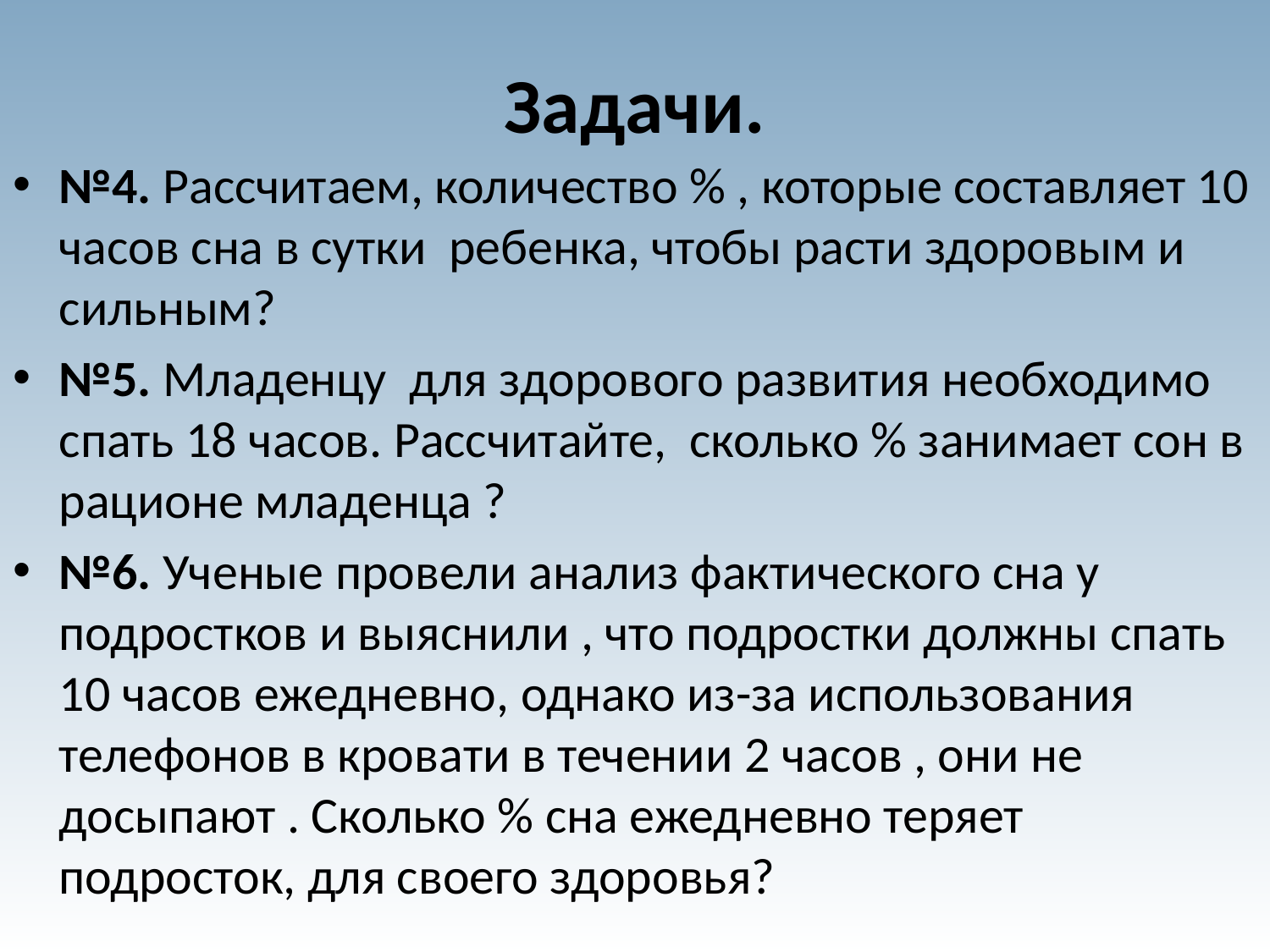

# Задачи.
№4. Рассчитаем, количество % , которые составляет 10 часов сна в сутки  ребенка, чтобы расти здоровым и сильным?
№5. Младенцу  для здорового развития необходимо спать 18 часов. Рассчитайте,  сколько % занимает сон в рационе младенца ?
№6. Ученые провели анализ фактического сна у  подростков и выяснили , что подростки должны спать 10 часов ежедневно, однако из-за использования телефонов в кровати в течении 2 часов , они не досыпают . Сколько % сна ежедневно теряет подросток, для своего здоровья?